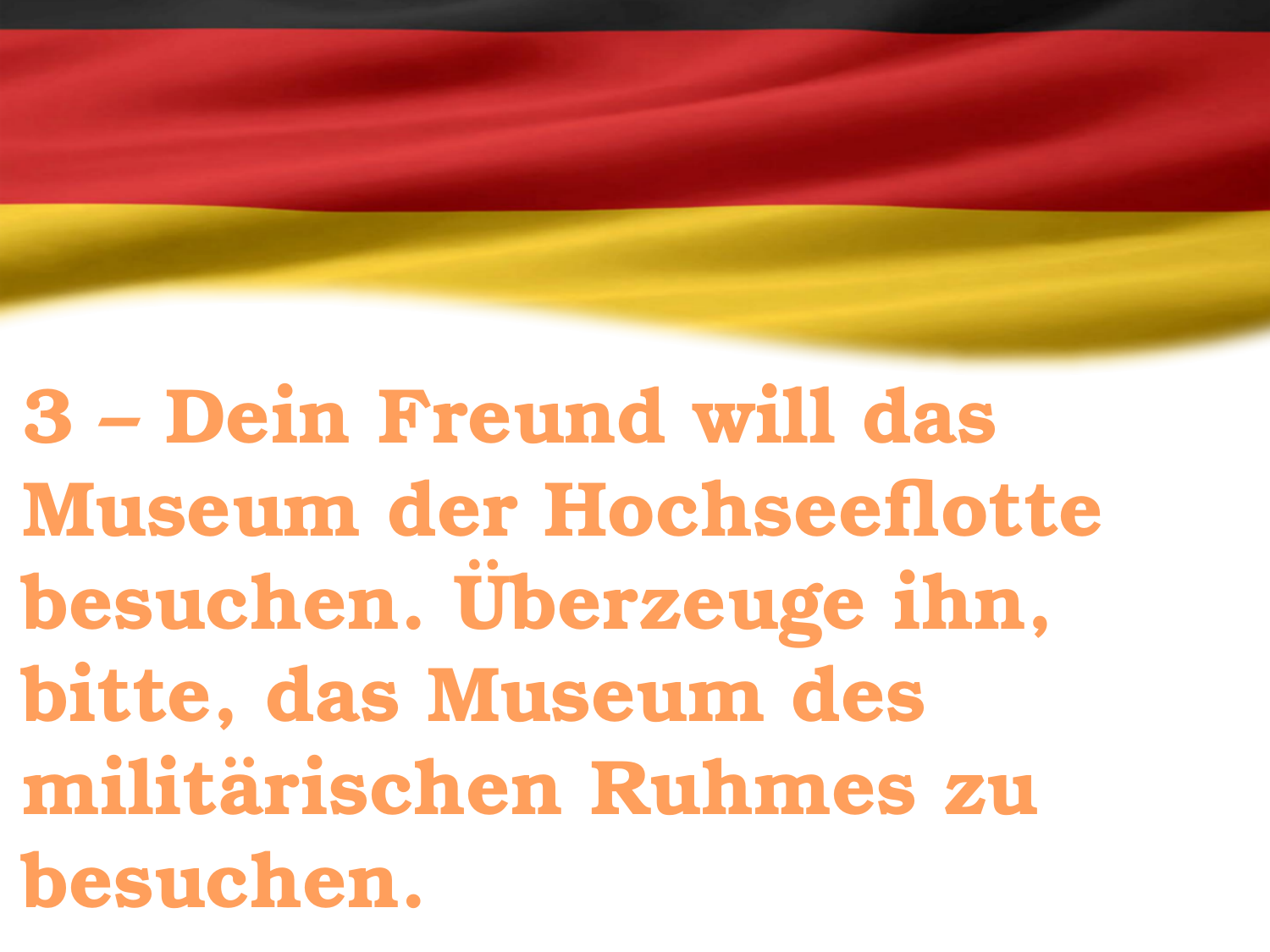

3 – Dein Freund will das Museum der Hochseeflotte  besuchen. Überzeuge ihn, bitte, das Museum des militärischen Ruhmes zu besuchen.